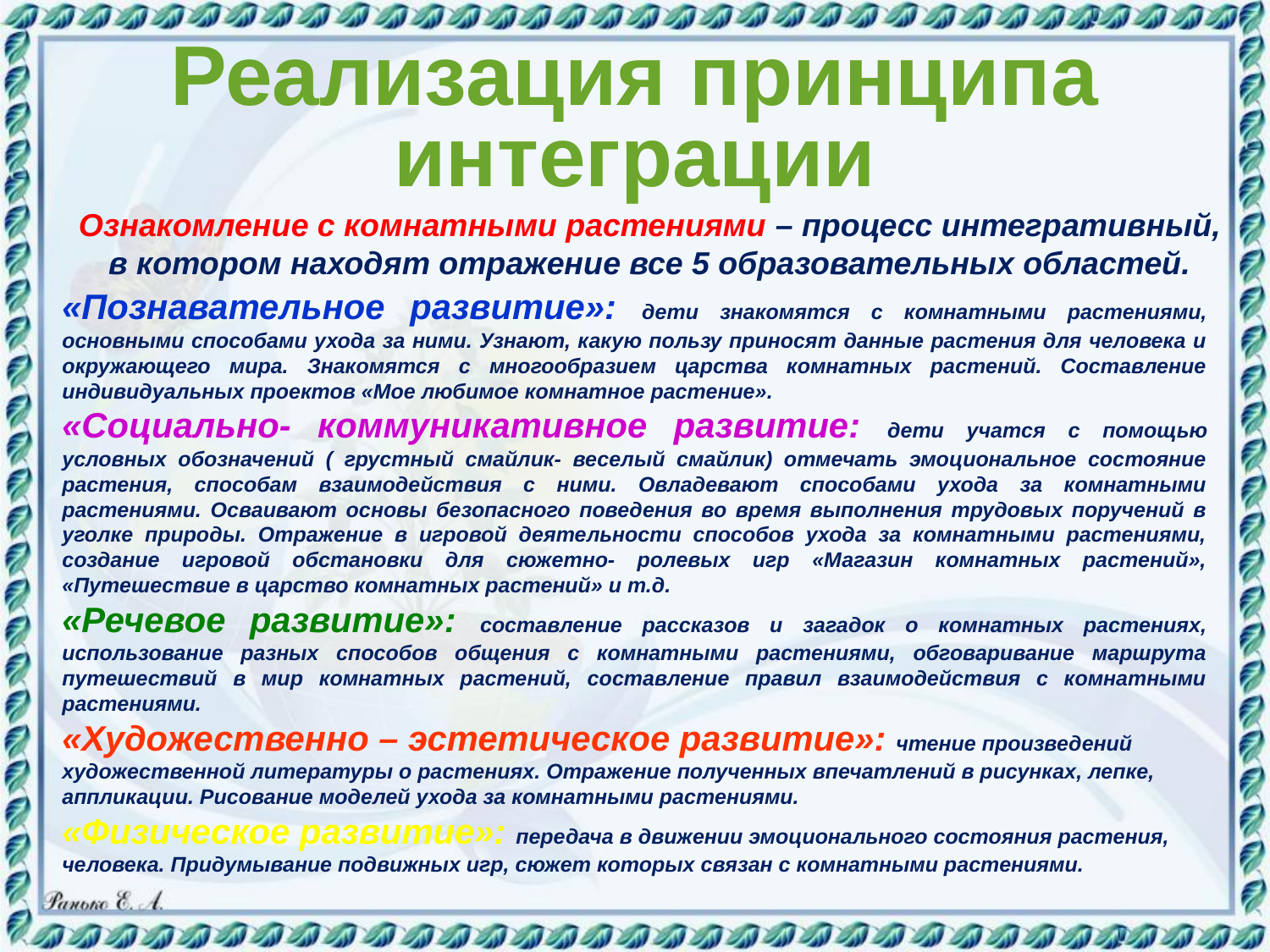

Реализация принципа интеграции
Ознакомление с комнатными растениями – процесс интегративный, в котором находят отражение все 5 образовательных областей.
«Познавательное развитие»: дети знакомятся с комнатными растениями, основными способами ухода за ними. Узнают, какую пользу приносят данные растения для человека и окружающего мира. Знакомятся с многообразием царства комнатных растений. Составление индивидуальных проектов «Мое любимое комнатное растение».
«Социально- коммуникативное развитие: дети учатся с помощью условных обозначений ( грустный смайлик- веселый смайлик) отмечать эмоциональное состояние растения, способам взаимодействия с ними. Овладевают способами ухода за комнатными растениями. Осваивают основы безопасного поведения во время выполнения трудовых поручений в уголке природы. Отражение в игровой деятельности способов ухода за комнатными растениями, создание игровой обстановки для сюжетно- ролевых игр «Магазин комнатных растений», «Путешествие в царство комнатных растений» и т.д.
«Речевое развитие»: составление рассказов и загадок о комнатных растениях, использование разных способов общения с комнатными растениями, обговаривание маршрута путешествий в мир комнатных растений, составление правил взаимодействия с комнатными растениями.
«Художественно – эстетическое развитие»: чтение произведений художественной литературы о растениях. Отражение полученных впечатлений в рисунках, лепке, аппликации. Рисование моделей ухода за комнатными растениями.
«Физическое развитие»: передача в движении эмоционального состояния растения, человека. Придумывание подвижных игр, сюжет которых связан с комнатными растениями.